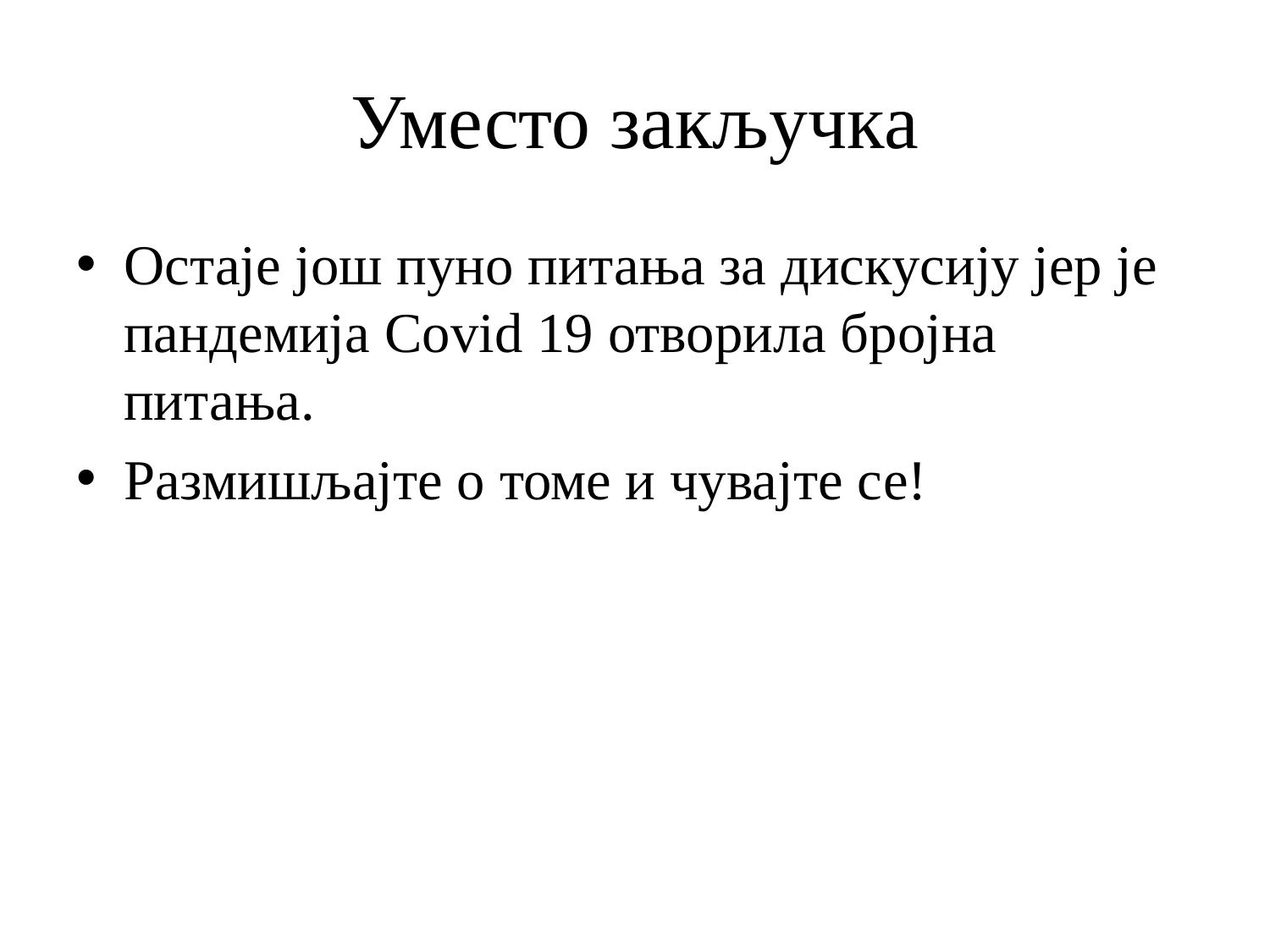

# Уместо закључка
Остаје још пуно питања за дискусију јер је пандемија Covid 19 отворила бројна питања.
Размишљајте о томе и чувајте се!